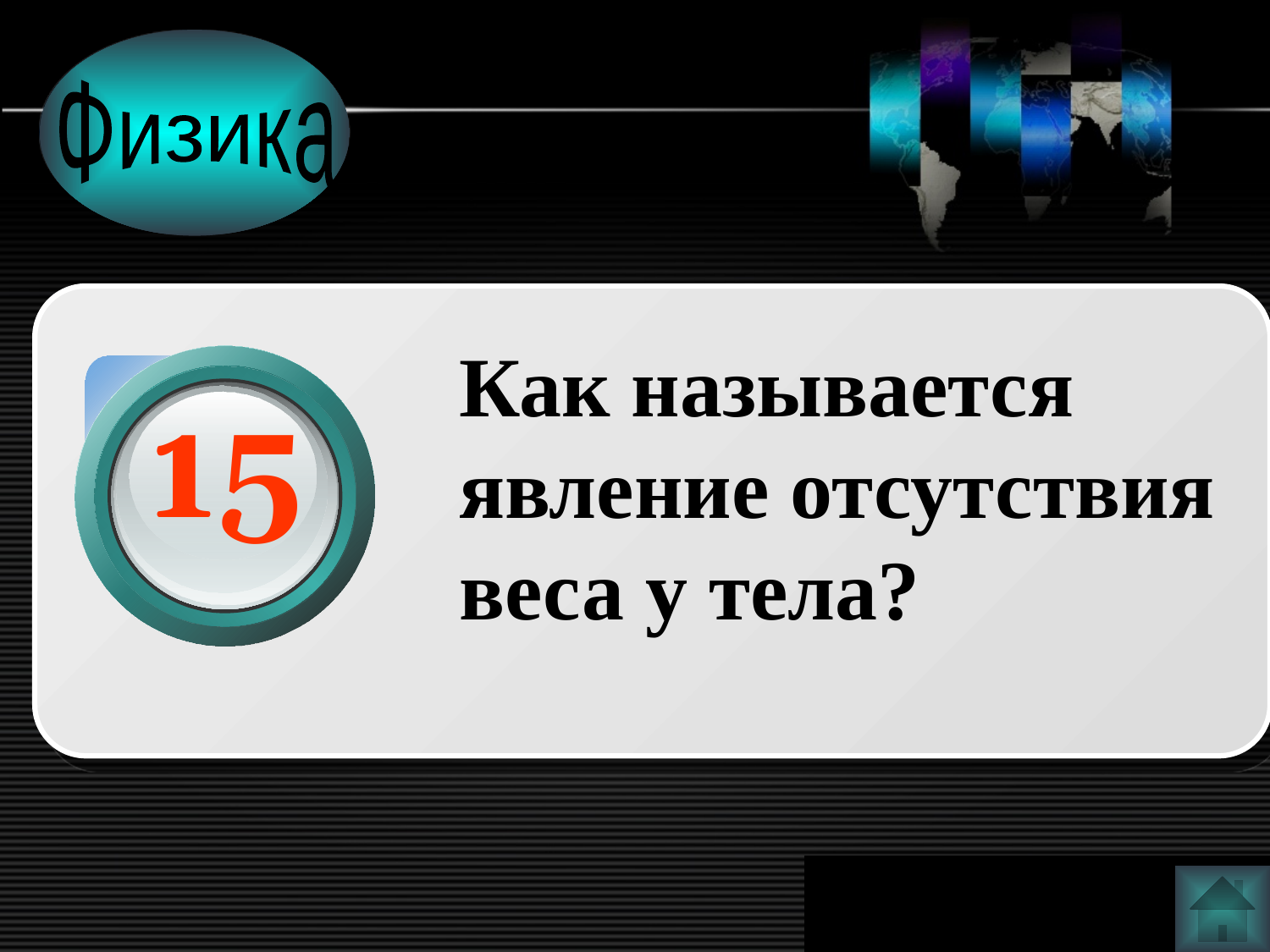

Физика

Как называется явление отсутствия веса у тела?

15

www.themegallery.com